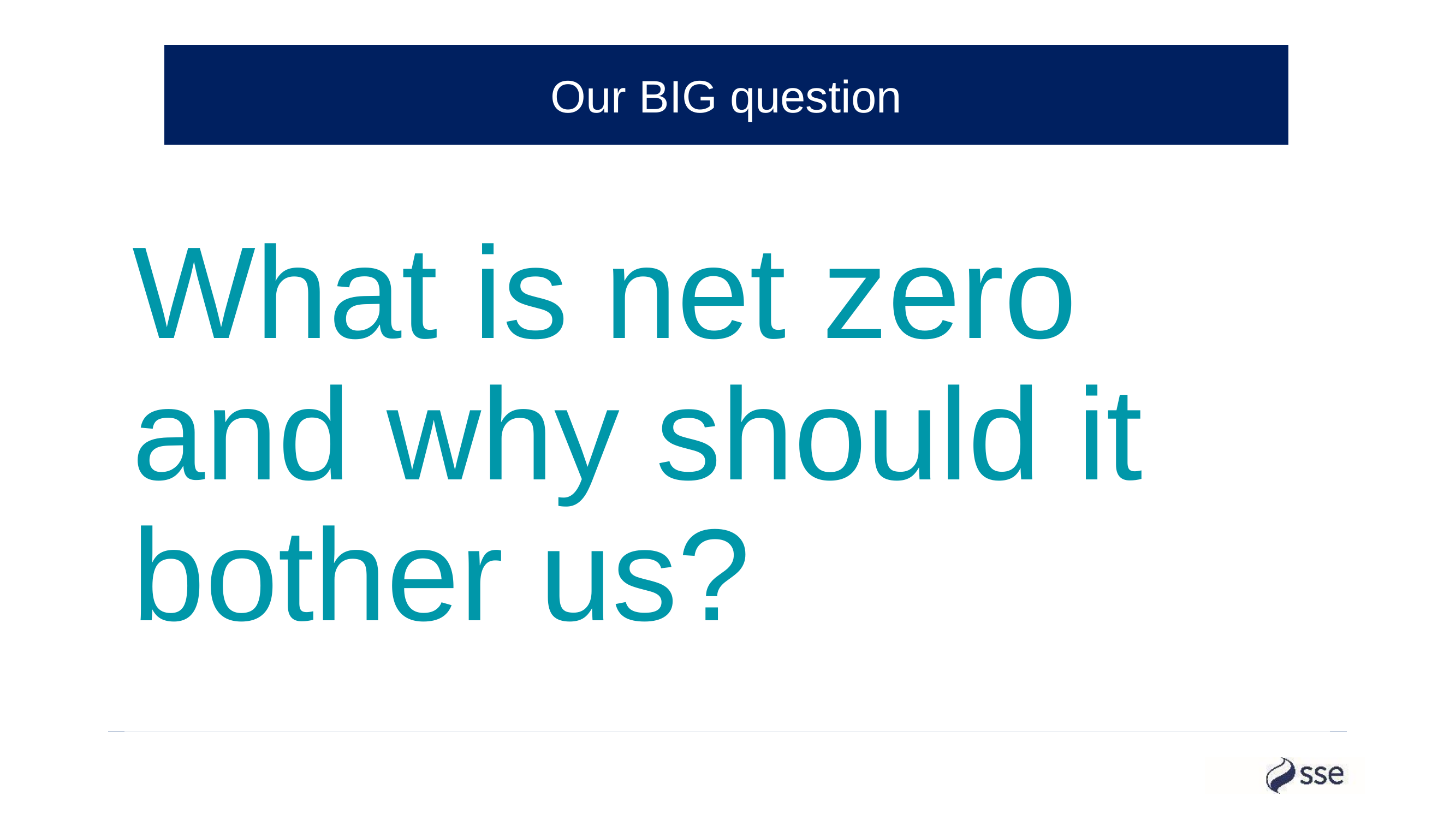

Our BIG question
What is net zero and why should it bother us?